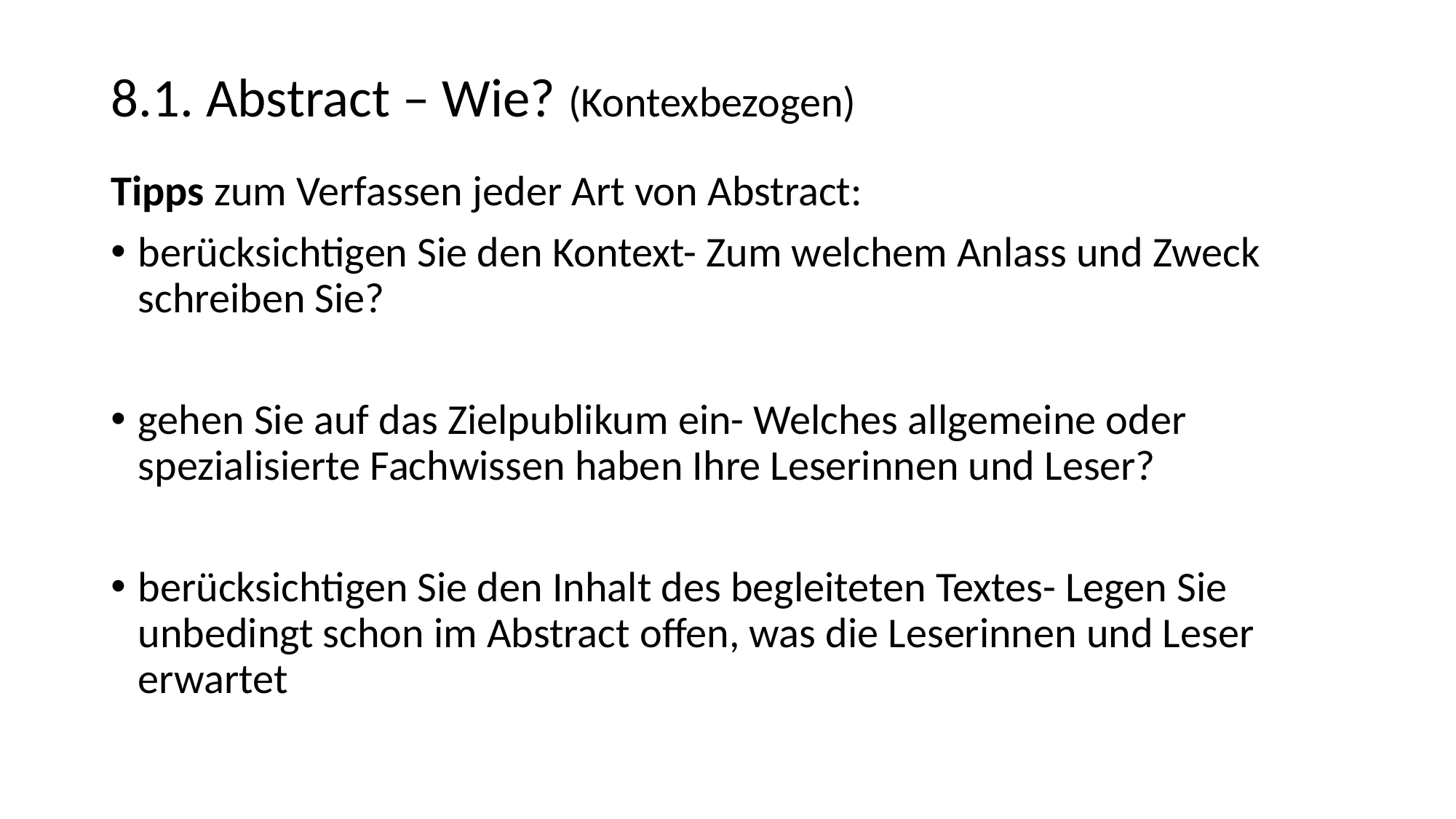

# 8.1. Abstract – Wie? (Kontexbezogen)
Tipps zum Verfassen jeder Art von Abstract:
berücksichtigen Sie den Kontext- Zum welchem Anlass und Zweck schreiben Sie?

gehen Sie auf das Zielpublikum ein- Welches allgemeine oder spezialisierte Fachwissen haben Ihre Leserinnen und Leser?

berücksichtigen Sie den Inhalt des begleiteten Textes- Legen Sie unbedingt schon im Abstract offen, was die Leserinnen und Leser erwartet